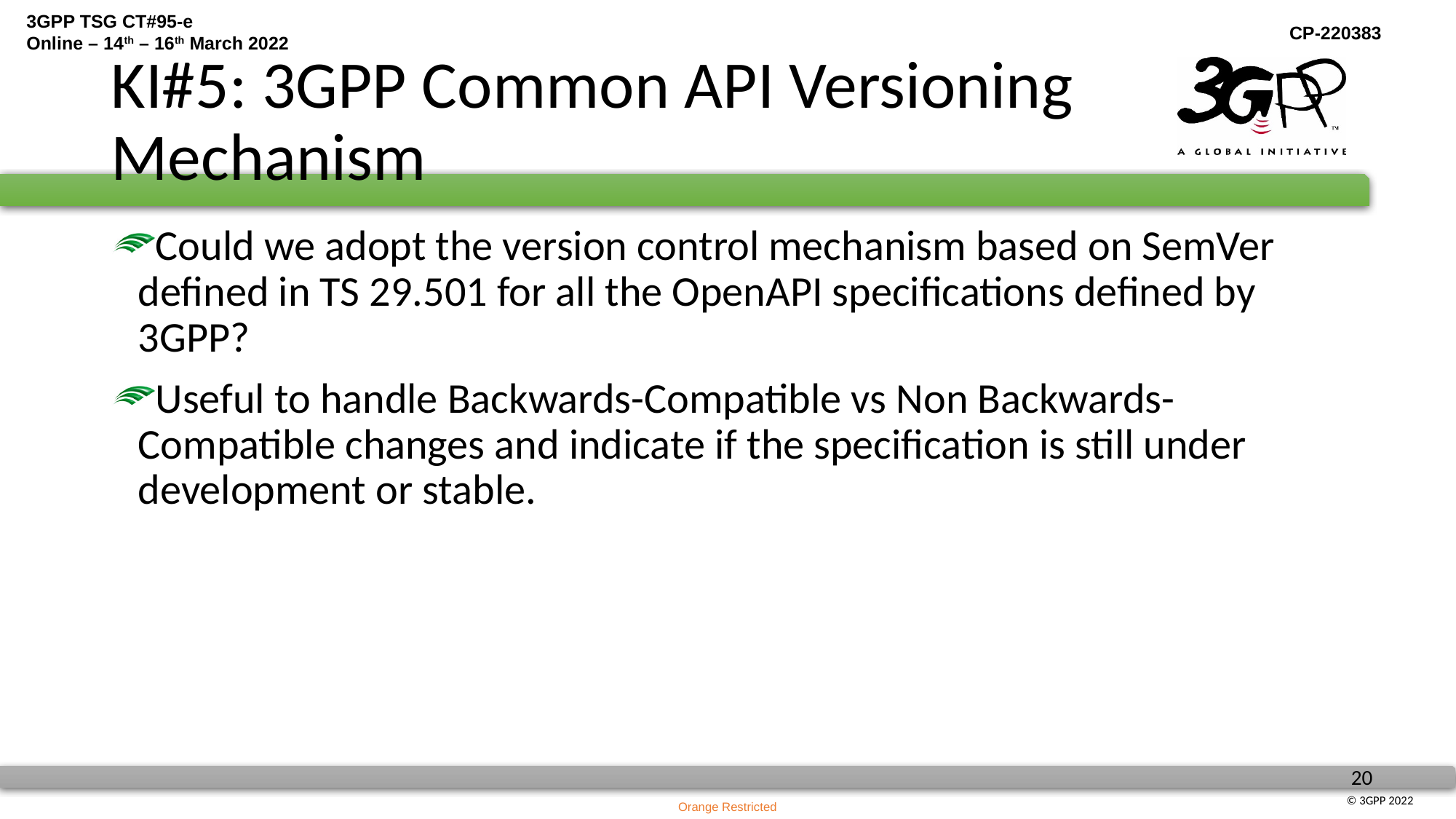

# KI#5: 3GPP Common API Versioning Mechanism
Could we adopt the version control mechanism based on SemVer defined in TS 29.501 for all the OpenAPI specifications defined by 3GPP?
Useful to handle Backwards-Compatible vs Non Backwards-Compatible changes and indicate if the specification is still under development or stable.